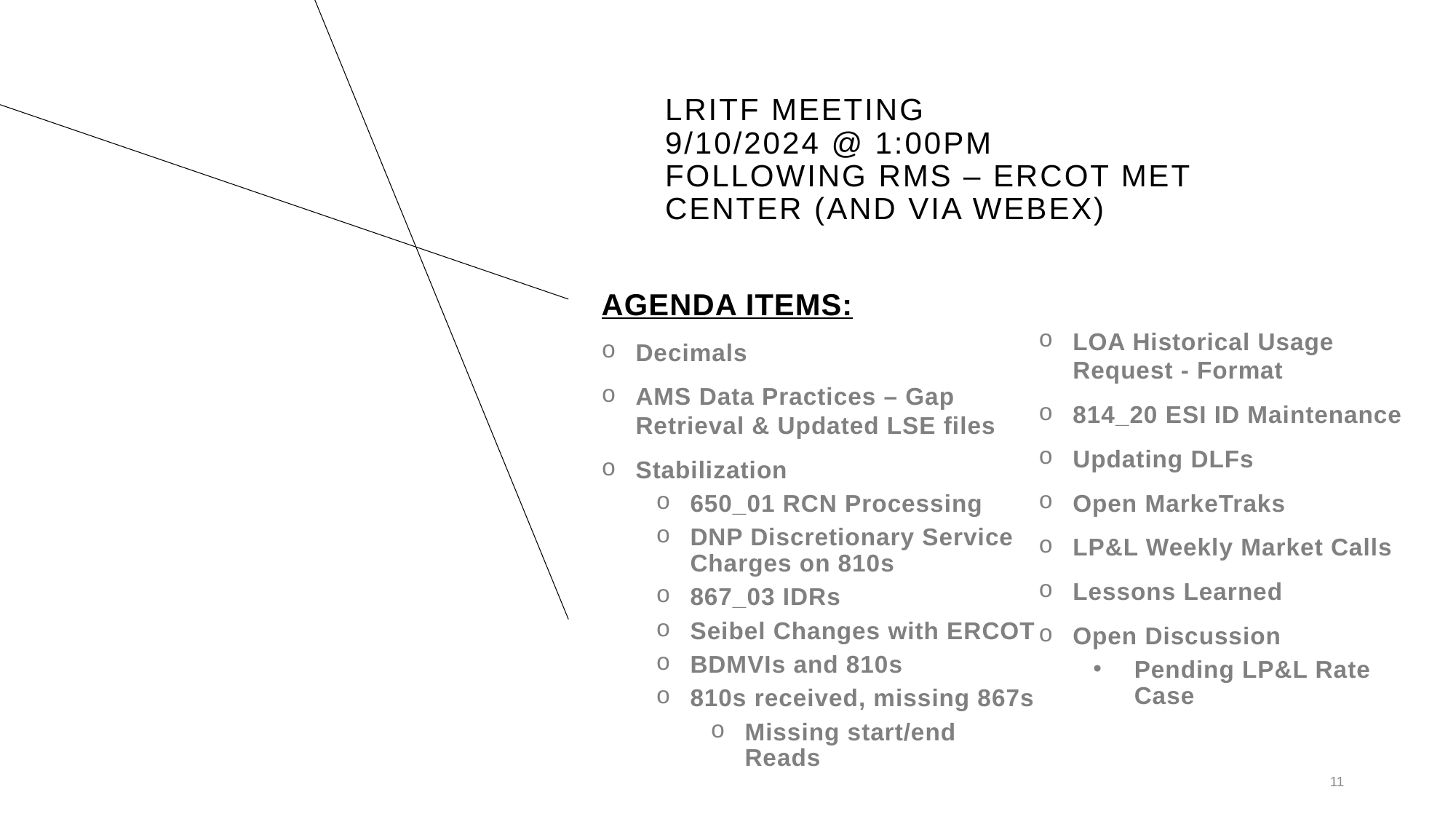

# Lritf meeting 9/10/2024 @ 1:00PM following RMS – ERCOT Met Center (and via Webex)

AGENDA ITEMS:
Decimals
AMS Data Practices – Gap Retrieval & Updated LSE files
Stabilization
650_01 RCN Processing
DNP Discretionary Service Charges on 810s
867_03 IDRs
Seibel Changes with ERCOT
BDMVIs and 810s
810s received, missing 867s
Missing start/end Reads

LOA Historical Usage Request - Format
814_20 ESI ID Maintenance
Updating DLFs
Open MarkeTraks
LP&L Weekly Market Calls
Lessons Learned
Open Discussion
Pending LP&L Rate Case
11